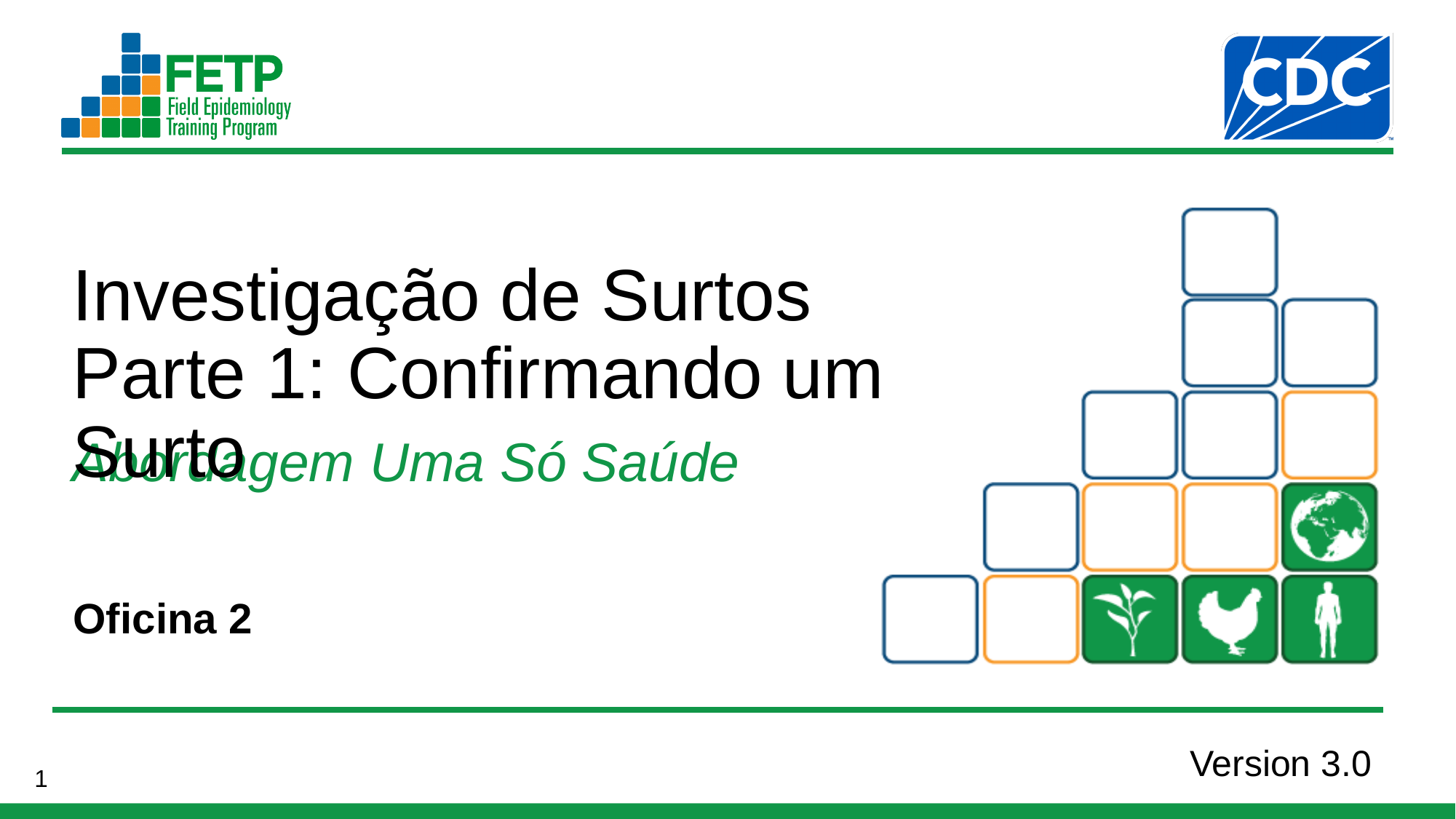

Investigação de Surtos
Parte 1: Confirmando um Surto
Oficina 2